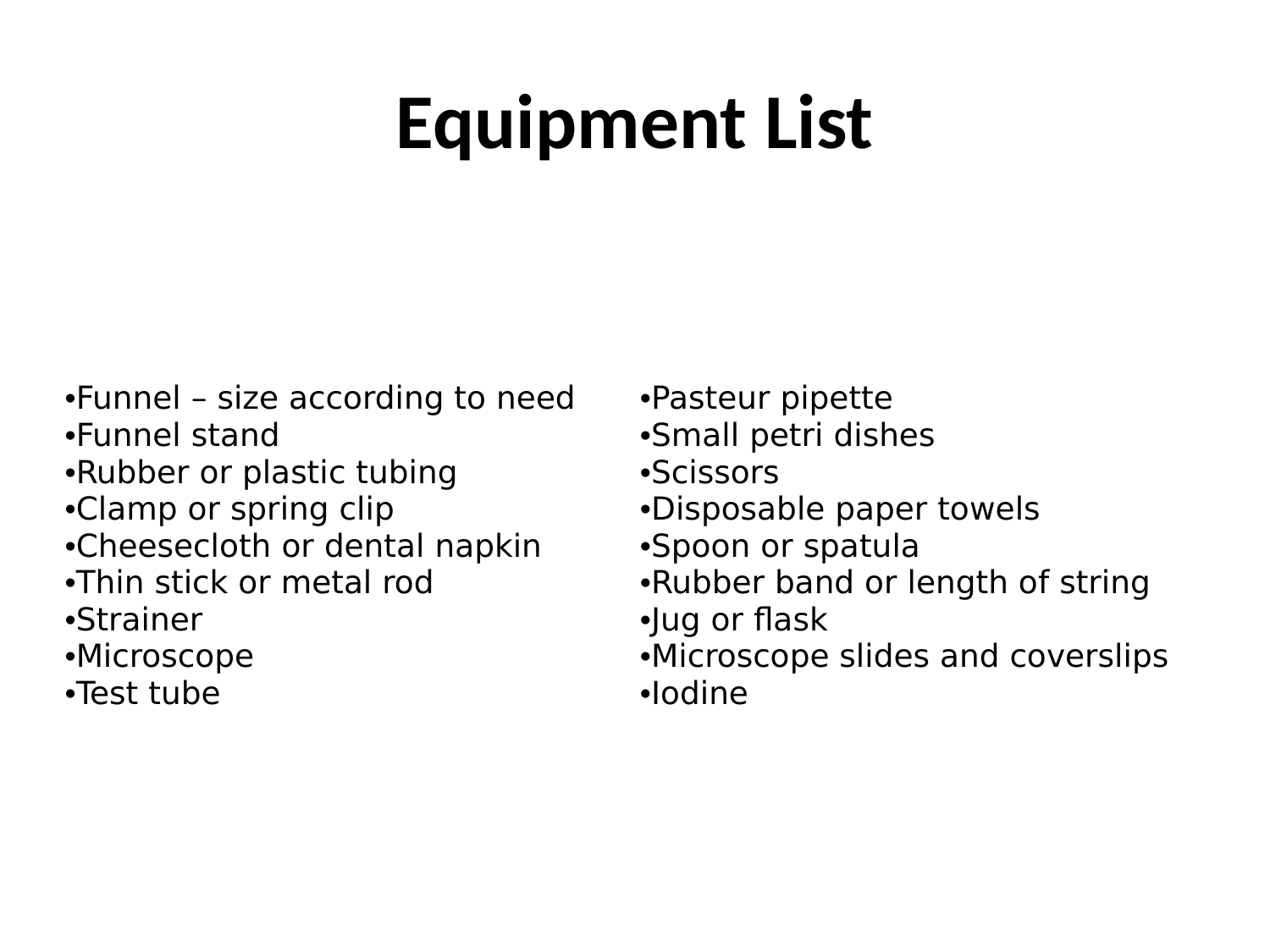

# Equipment List
| Funnel – size according to need Funnel stand Rubber or plastic tubing Clamp or spring clip Cheesecloth or dental napkin Thin stick or metal rod Strainer Microscope Test tube | Pasteur pipette Small petri dishes Scissors Disposable paper towels Spoon or spatula Rubber band or length of string Jug or flask Microscope slides and coverslips Iodine |
| --- | --- |